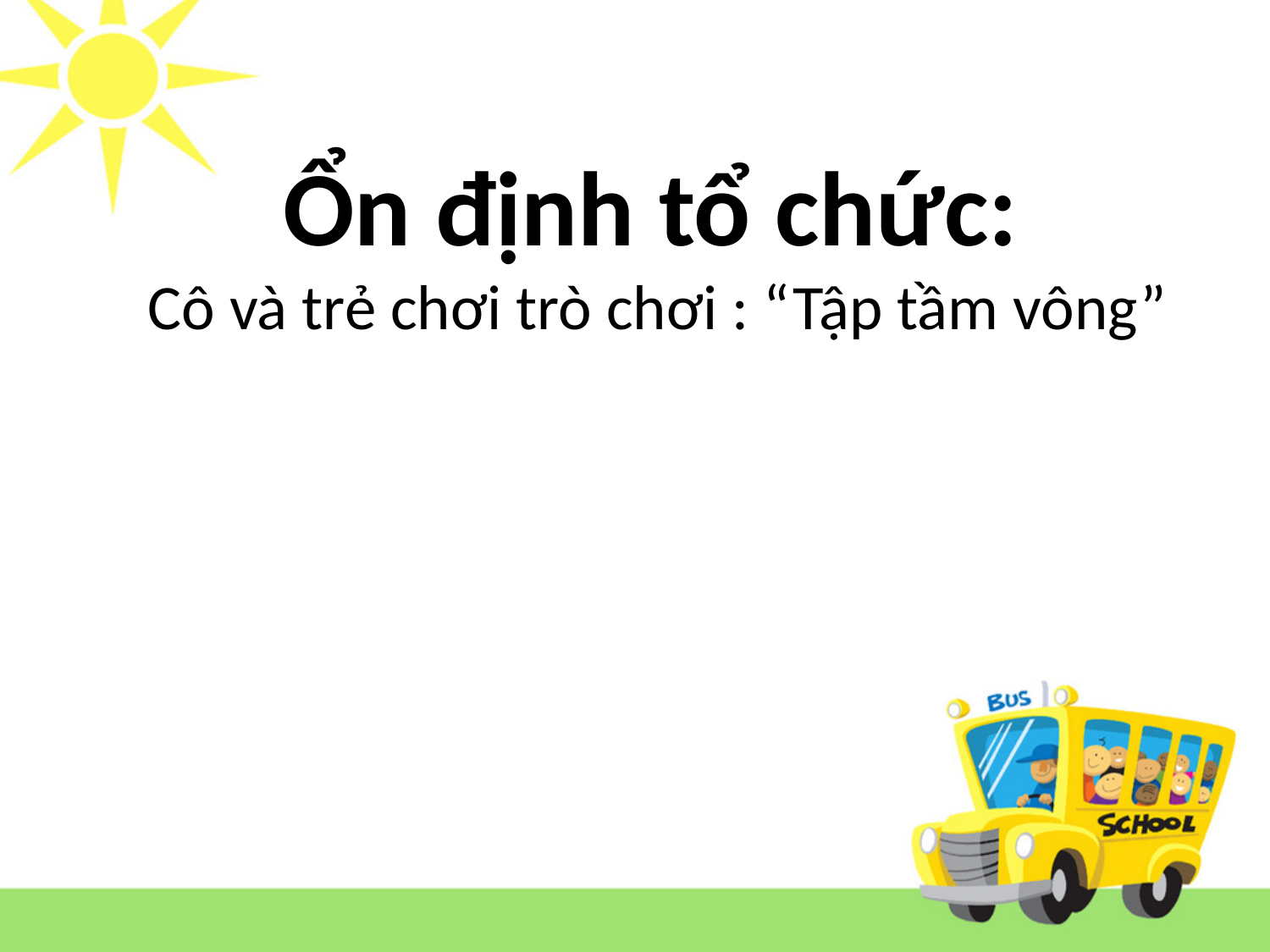

# Ổn định tổ chức: Cô và trẻ chơi trò chơi : “Tập tầm vông”